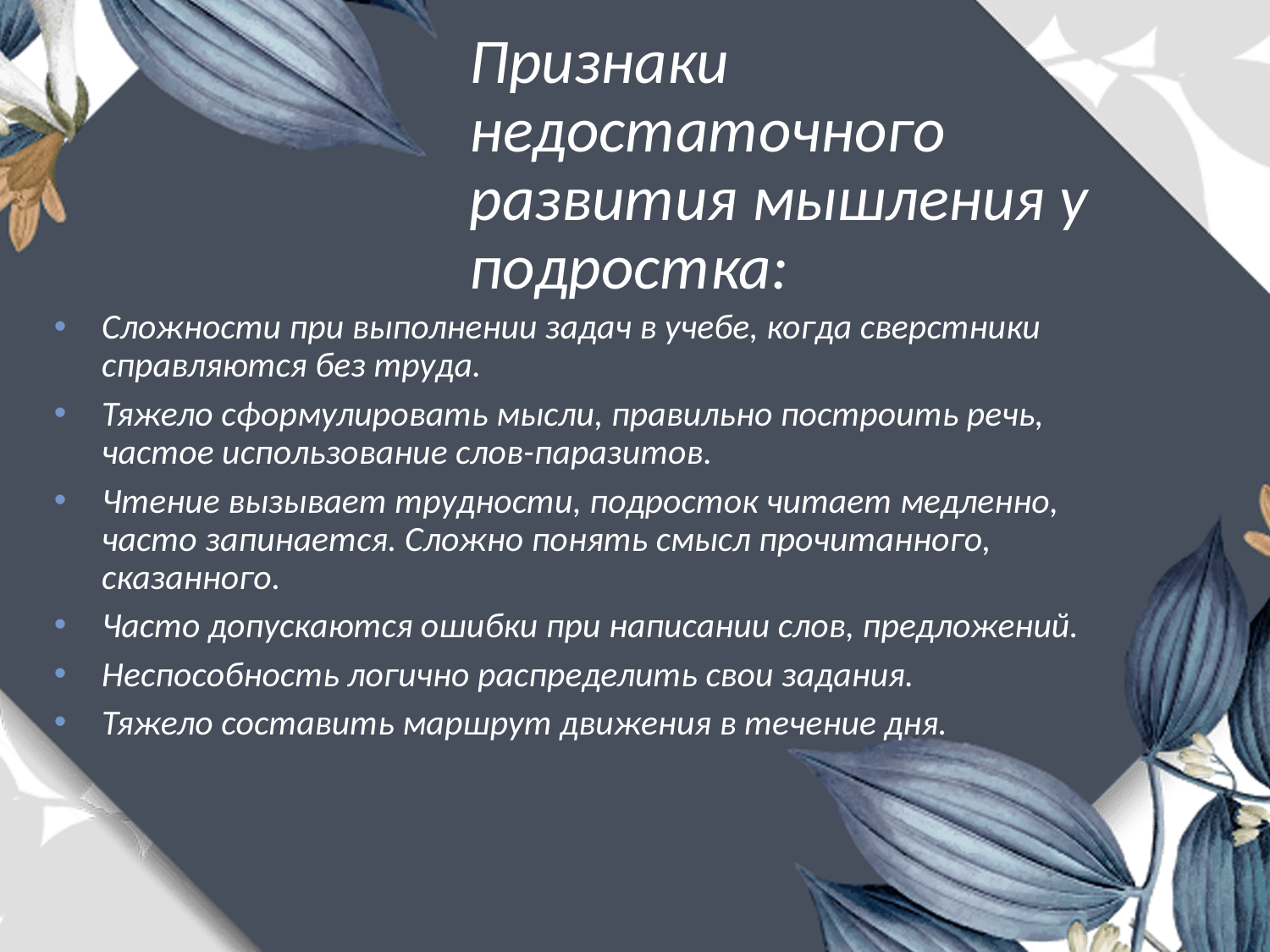

Признаки недостаточного развития мышления у подростка:
Сложности при выполнении задач в учебе, когда сверстники справляются без труда.
Тяжело сформулировать мысли, правильно построить речь, частое использование слов-паразитов.
Чтение вызывает трудности, подросток читает медленно, часто запинается. Сложно понять смысл прочитанного, сказанного.
Часто допускаются ошибки при написании слов, предложений.
Неспособность логично распределить свои задания.
Тяжело составить маршрут движения в течение дня.